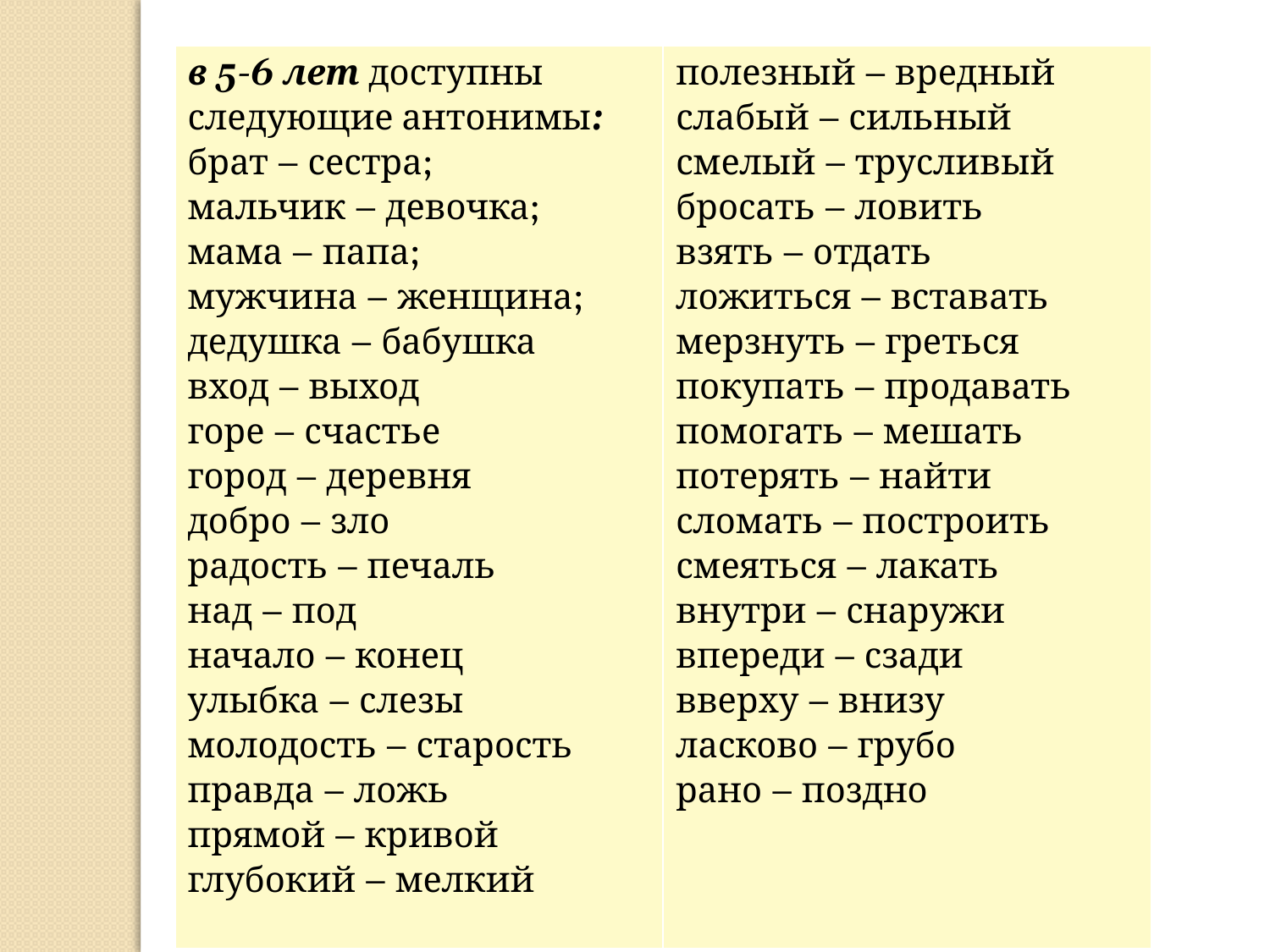

| в 5-6 лет доступны следующие антонимы: брат – сестра; мальчик – девочка; мама – папа; мужчина – женщина; дедушка – бабушка вход – выход горе – счастье город – деревня добро – зло радость – печаль над – под начало – конец улыбка – слезы молодость – старость правда – ложь прямой – кривой глубокий – мелкий | полезный – вредный слабый – сильный смелый – трусливый бросать – ловить взять – отдать ложиться – вставать мерзнуть – греться покупать – продавать помогать – мешать потерять – найти сломать – построить смеяться – лакать внутри – снаружи впереди – сзади вверху – внизу ласково – грубо рано – поздно |
| --- | --- |